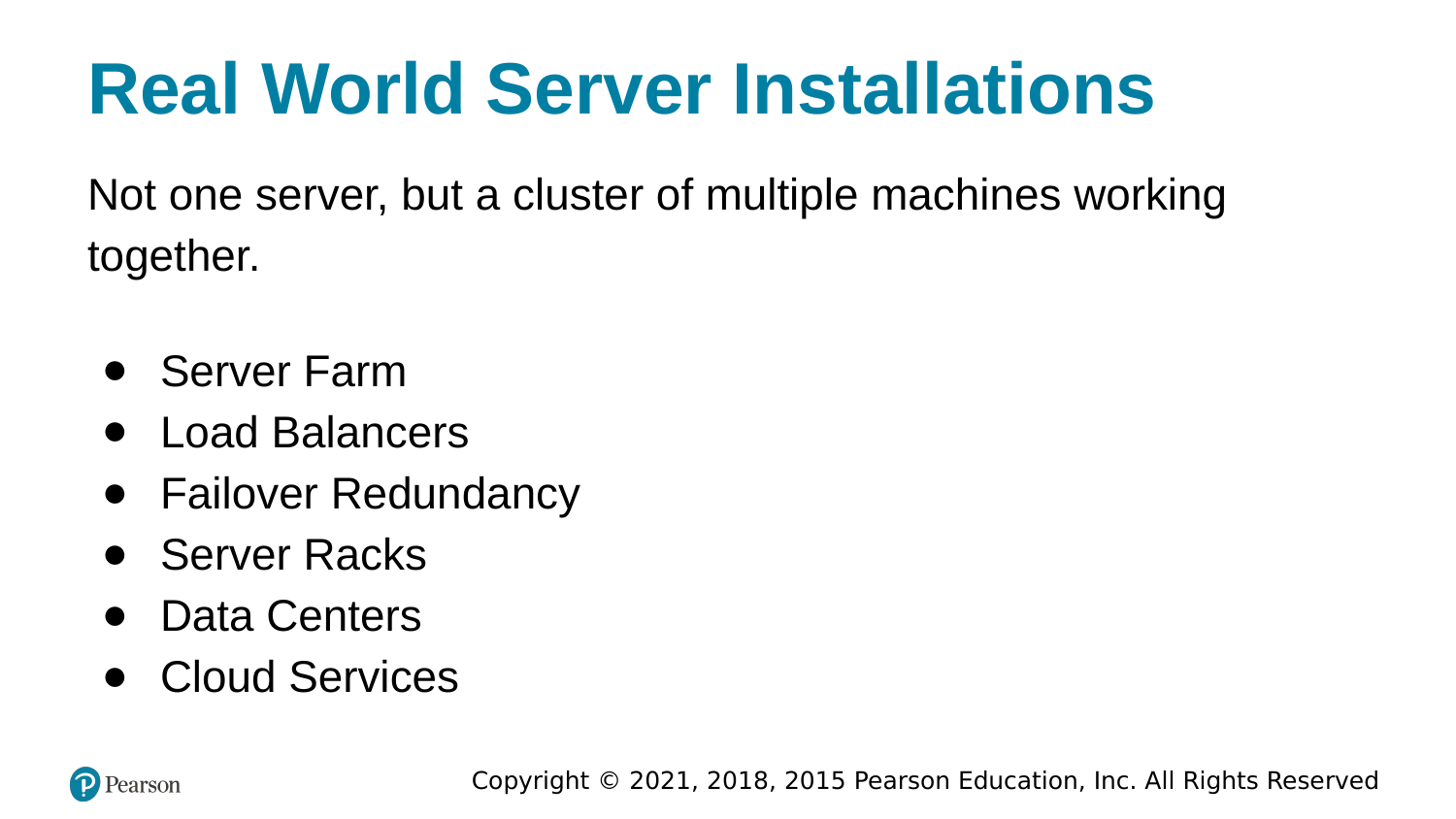

# Real World Server Installations
Not one server, but a cluster of multiple machines working together.
Server Farm
Load Balancers
Failover Redundancy
Server Racks
Data Centers
Cloud Services